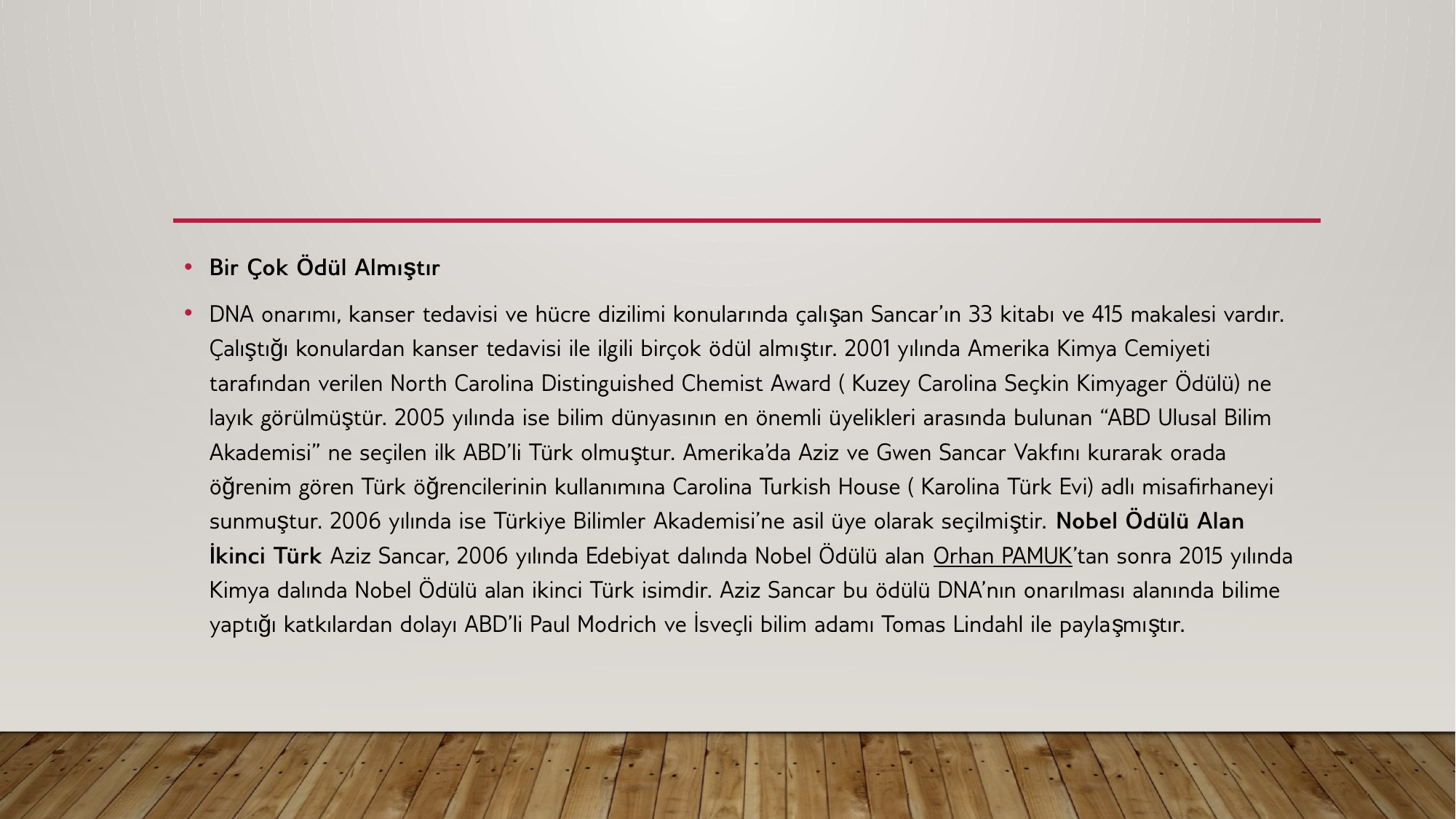

#
Bir Çok Ödül Almıştır
DNA onarımı, kanser tedavisi ve hücre dizilimi konularında çalışan Sancar’ın 33 kitabı ve 415 makalesi vardır. Çalıştığı konulardan kanser tedavisi ile ilgili birçok ödül almıştır. 2001 yılında Amerika Kimya Cemiyeti tarafından verilen North Carolina Distinguished Chemist Award ( Kuzey Carolina Seçkin Kimyager Ödülü) ne layık görülmüştür. 2005 yılında ise bilim dünyasının en önemli üyelikleri arasında bulunan “ABD Ulusal Bilim Akademisi” ne seçilen ilk ABD’li Türk olmuştur. Amerika’da Aziz ve Gwen Sancar Vakfını kurarak orada öğrenim gören Türk öğrencilerinin kullanımına Carolina Turkish House ( Karolina Türk Evi) adlı misafirhaneyi sunmuştur. 2006 yılında ise Türkiye Bilimler Akademisi’ne asil üye olarak seçilmiştir. Nobel Ödülü Alan İkinci Türk Aziz Sancar, 2006 yılında Edebiyat dalında Nobel Ödülü alan Orhan PAMUK’tan sonra 2015 yılında Kimya dalında Nobel Ödülü alan ikinci Türk isimdir. Aziz Sancar bu ödülü DNA’nın onarılması alanında bilime yaptığı katkılardan dolayı ABD’li Paul Modrich ve İsveçli bilim adamı Tomas Lindahl ile paylaşmıştır.